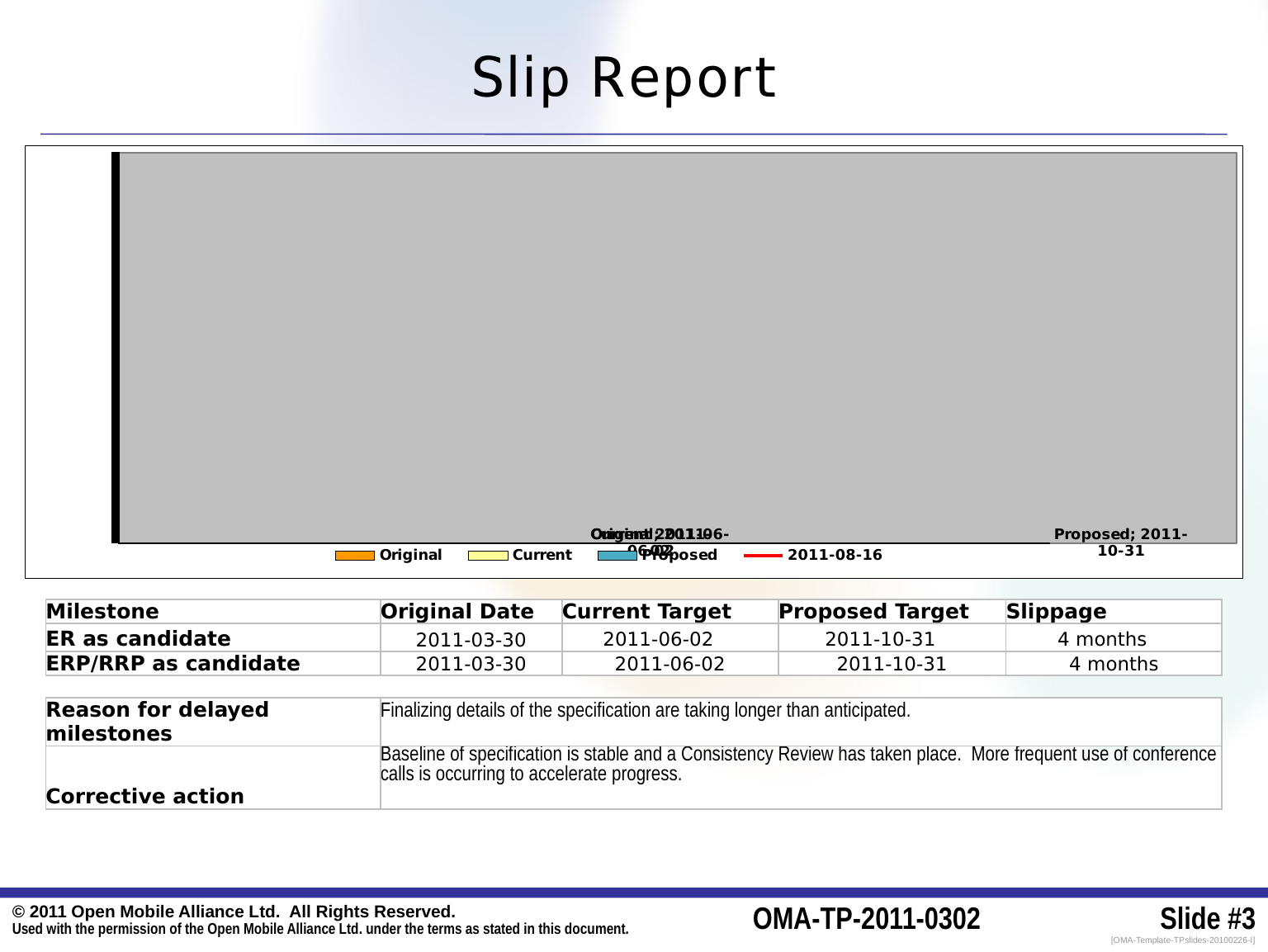

Slip Report

[unsupported chart]

| Milestone | Original Date | Current Target | Proposed Target | Slippage |
| --- | --- | --- | --- | --- |
| ER as candidate | 2011-03-30 | 2011-06-02 | 2011-10-31 | 4 months |
| ERP/RRP as candidate | 2011-03-30 | 2011-06-02 | 2011-10-31 | 4 months |
|  |  |  |  |  |
| Reason for delayed milestones | Finalizing details of the specification are taking longer than anticipated. |  |  |  |
| Corrective action | Baseline of specification is stable and a Consistency Review has taken place. More frequent use of conference calls is occurring to accelerate progress. |  |  |  |